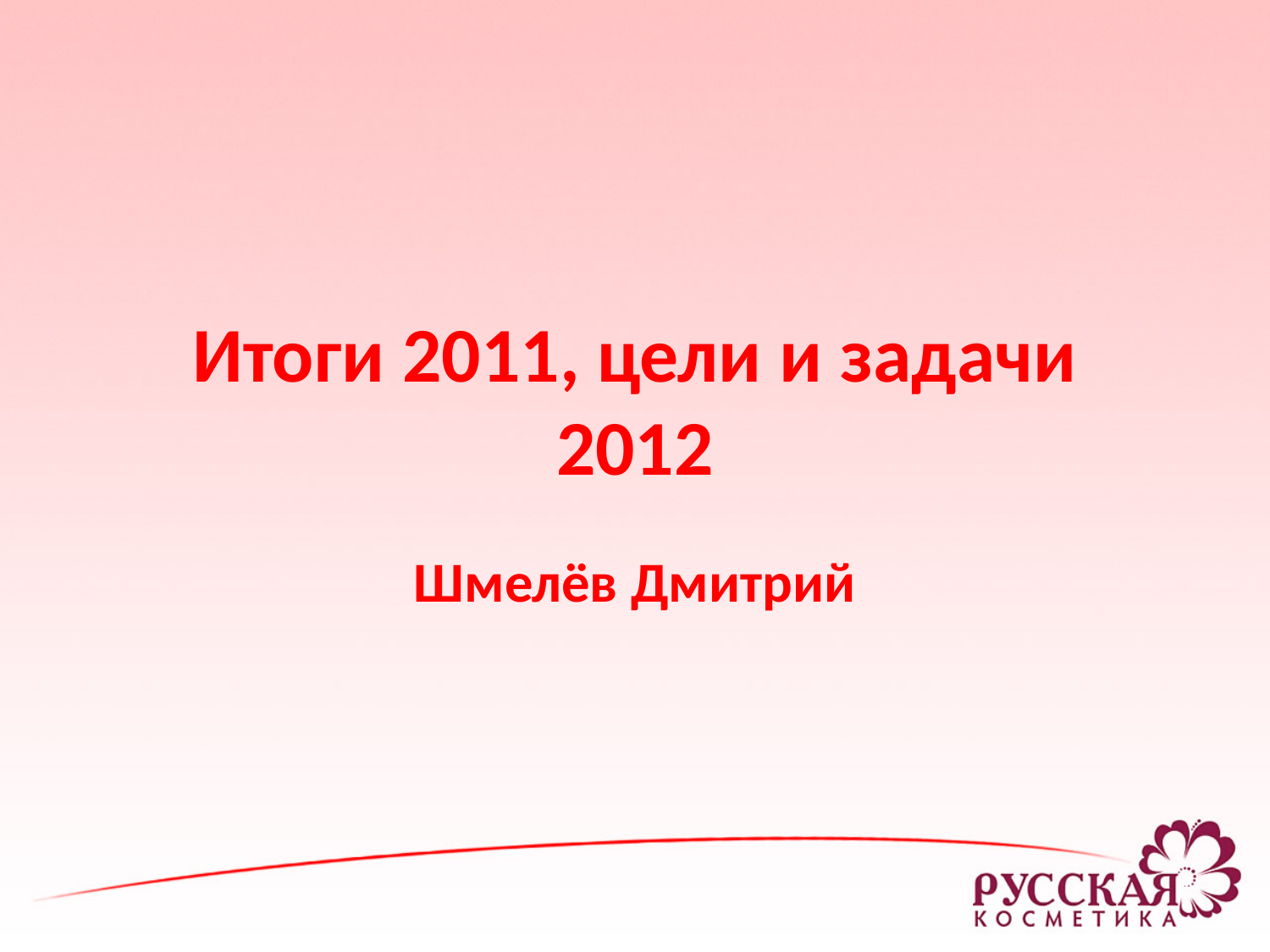

# Итоги 2011, цели и задачи 2012
Шмелёв Дмитрий